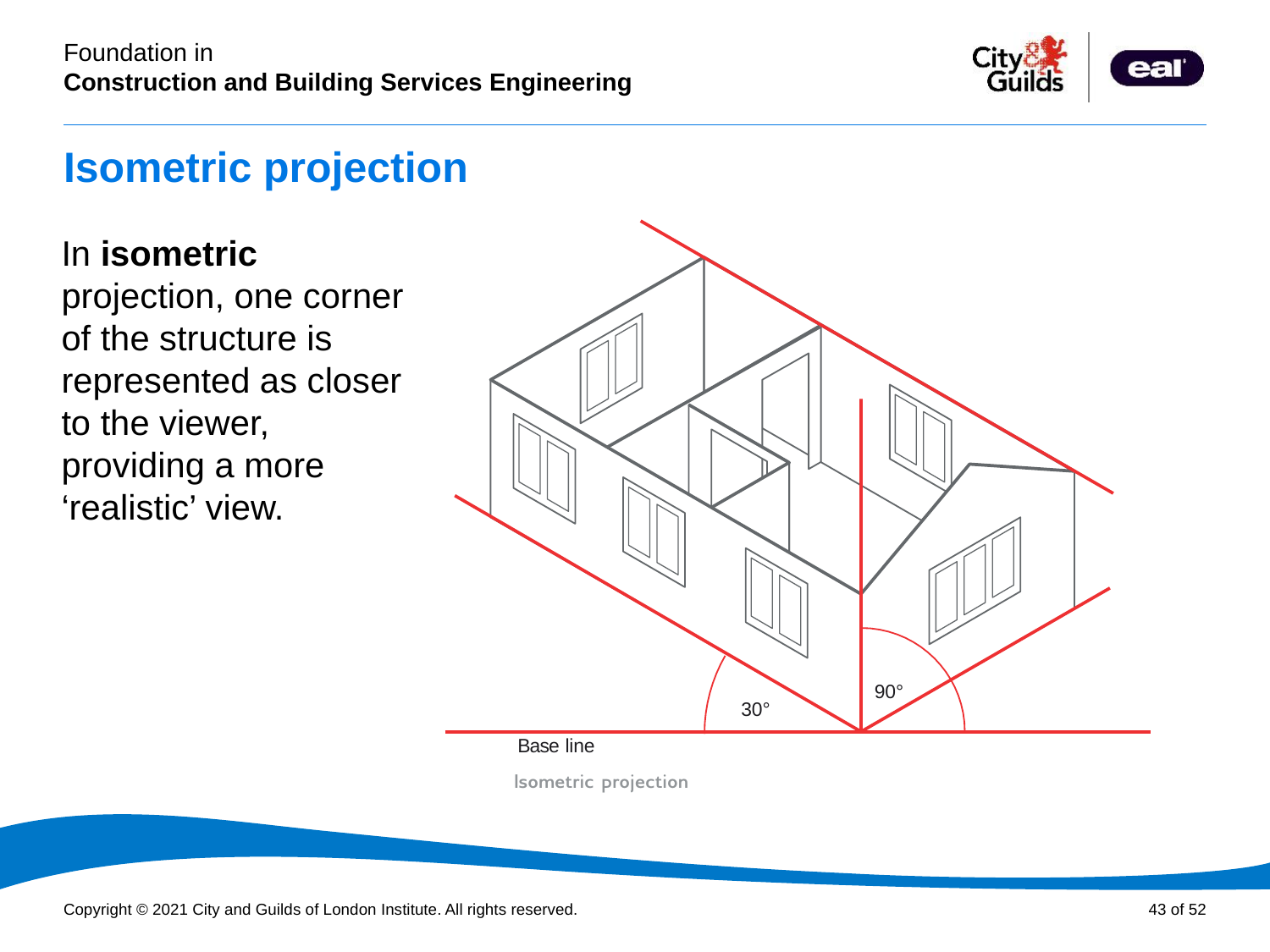

# Isometric projection

          90°
30°
Base line
Isometric projection
In isometric projection, one corner of the structure is represented as closer to the viewer, providing a more ‘realistic’ view.